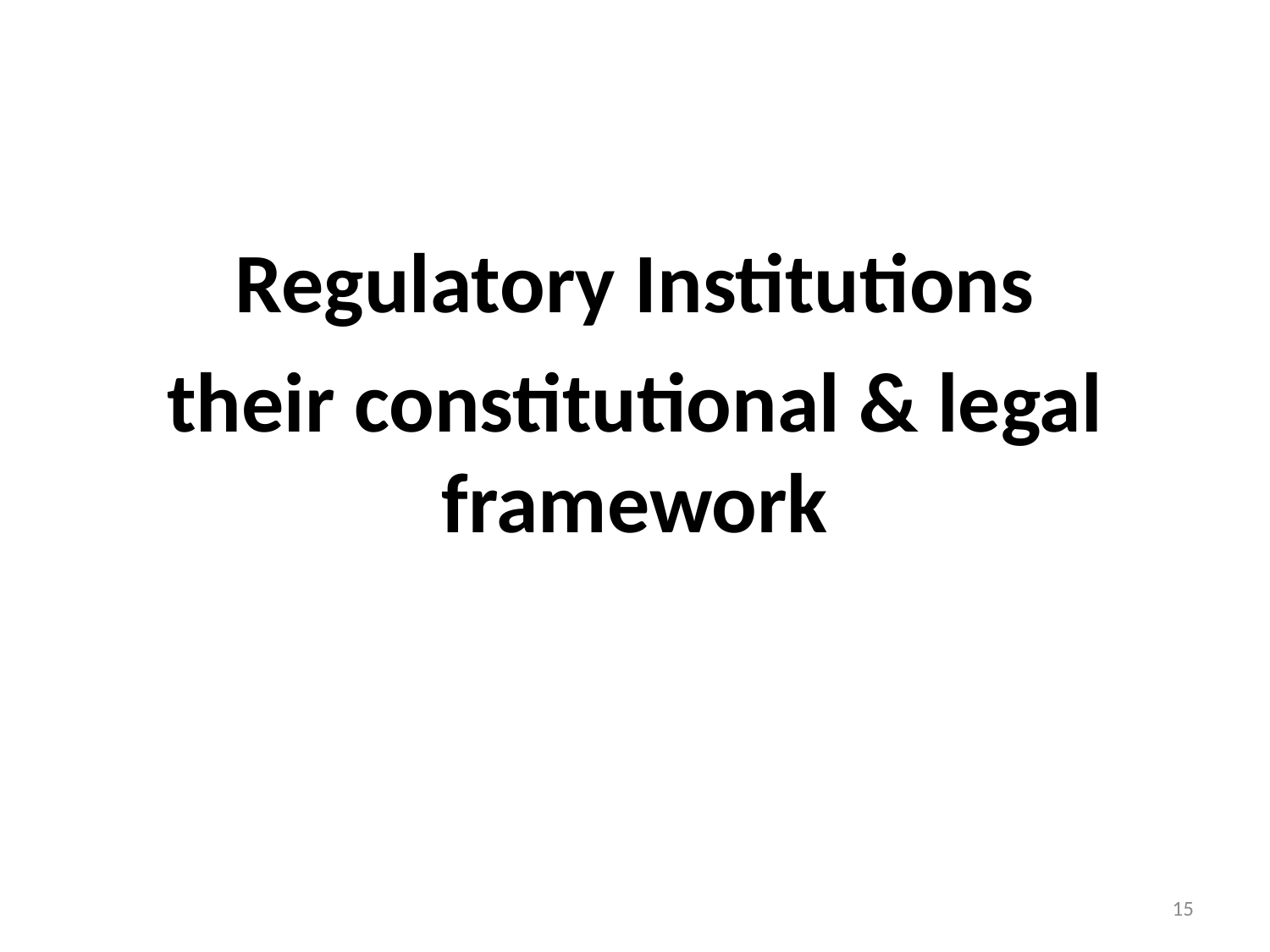

Regulatory Institutions
their constitutional & legal framework

15